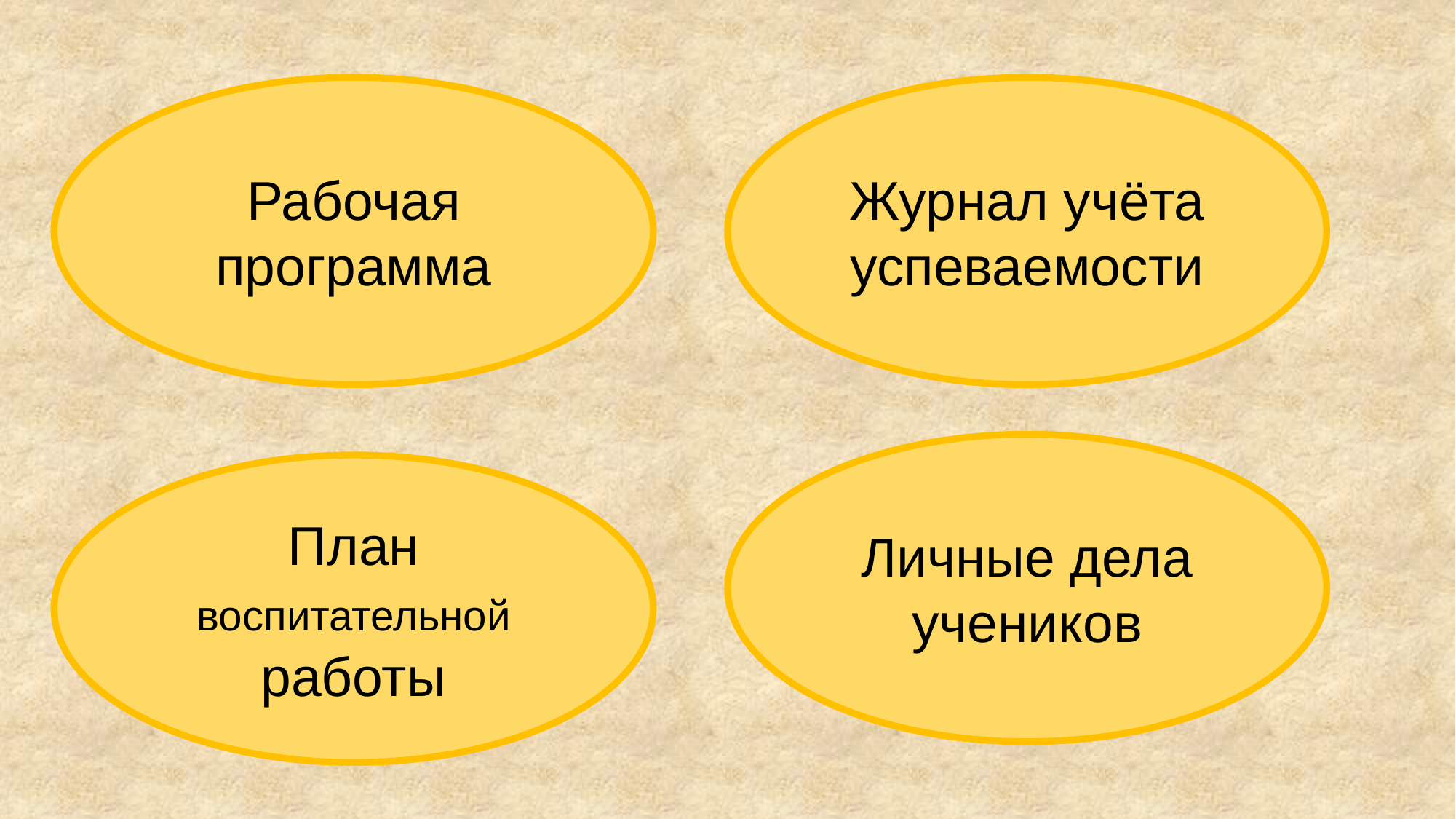

Журнал учёта успеваемости
Рабочая программа
Личные дела учеников
План
воспитательной работы